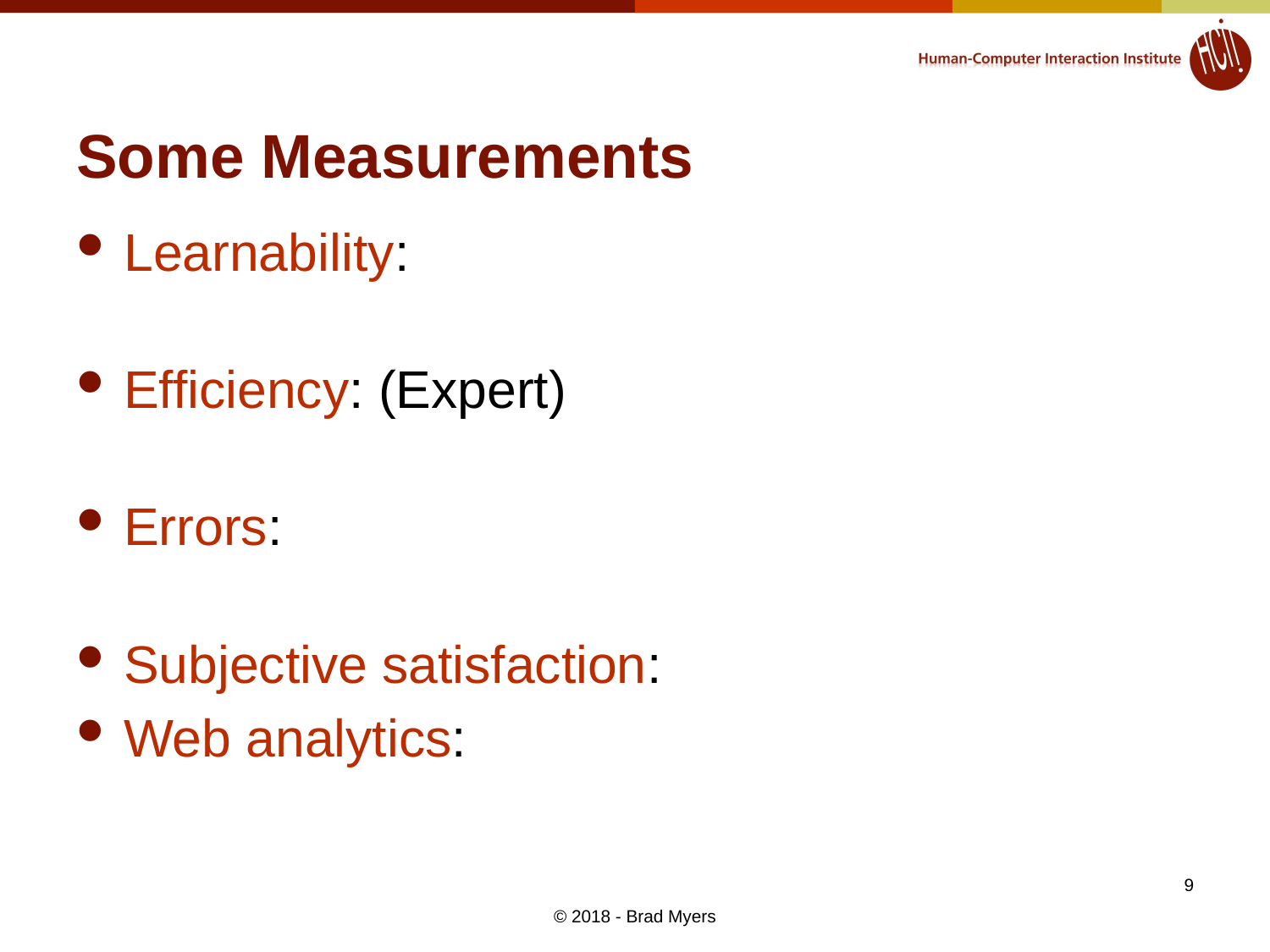

# Some Measurements
Learnability:
Efficiency: (Expert)
Errors:
Subjective satisfaction:
Web analytics:
9
© 2018 - Brad Myers